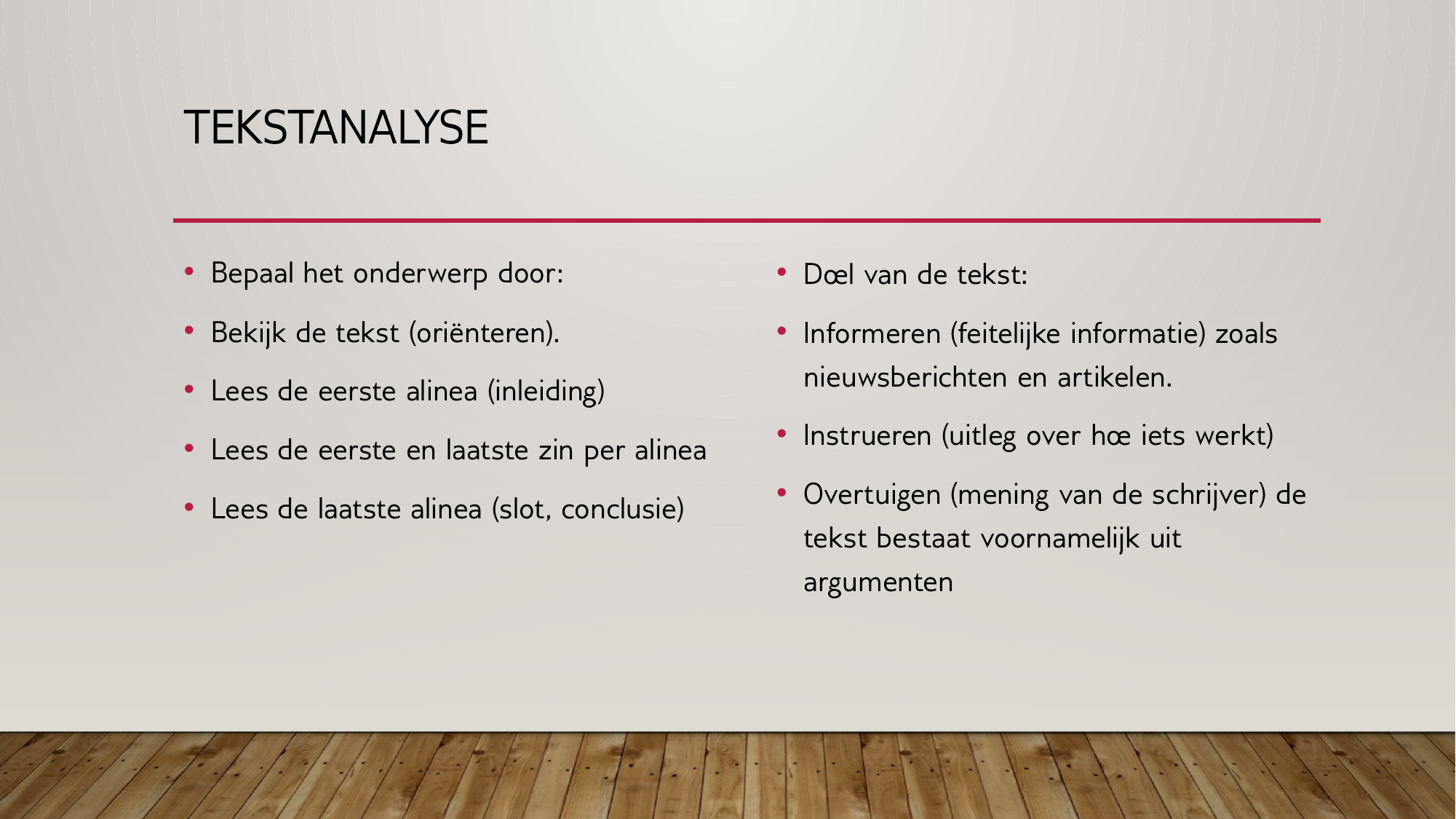

# Tekstanalyse
Bepaal het onderwerp door:
Bekijk de tekst (oriënteren).
Lees de eerste alinea (inleiding)
Lees de eerste en laatste zin per alinea
Lees de laatste alinea (slot, conclusie)

Doel van de tekst:
Informeren (feitelijke informatie) zoals nieuwsberichten en artikelen.
Instrueren (uitleg over hoe iets werkt)
Overtuigen (mening van de schrijver) de tekst bestaat voornamelijk uit argumenten